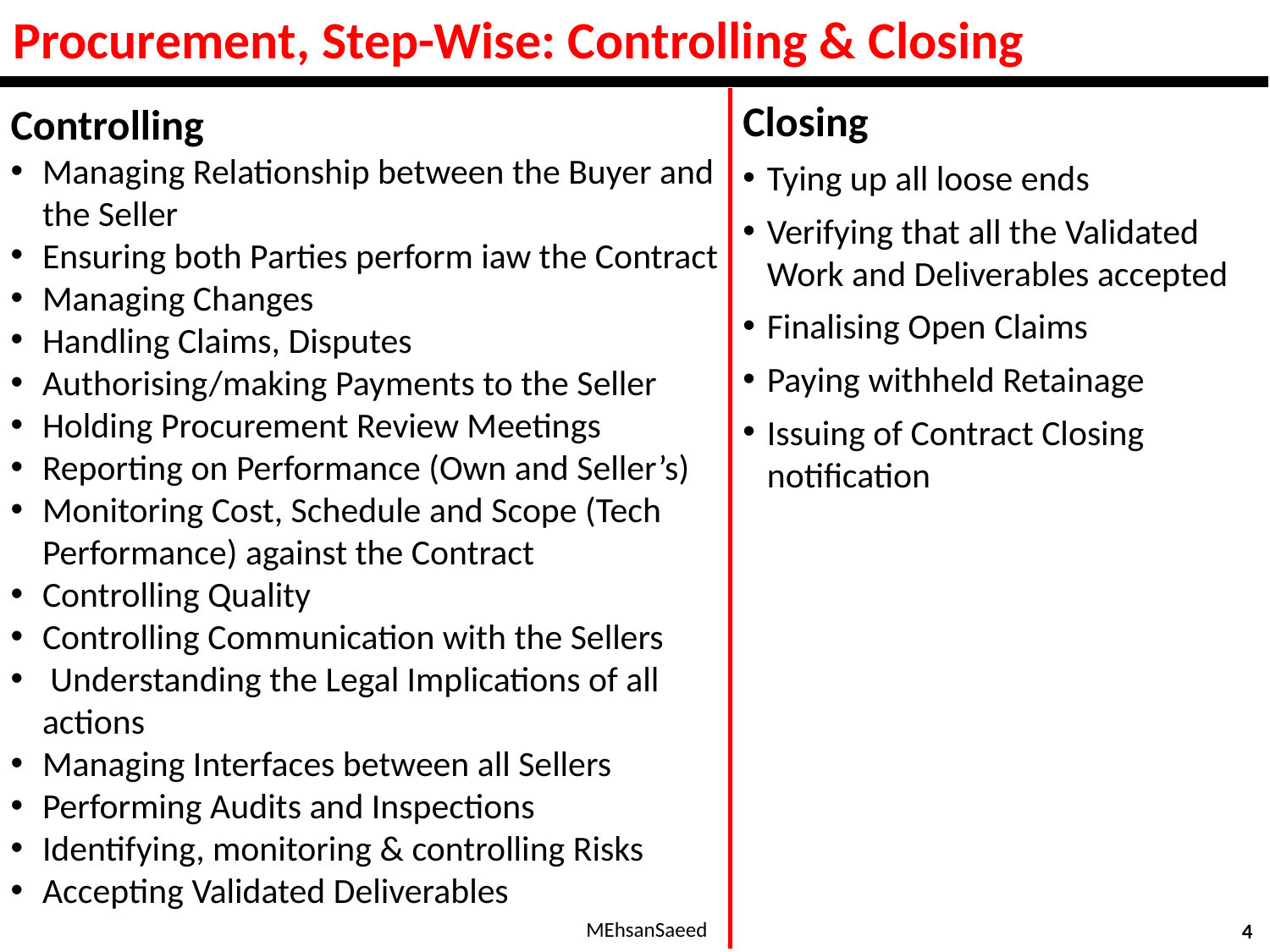

# Procurement, Step-Wise: Controlling & Closing
Closing
Tying up all loose ends
Verifying that all the Validated Work and Deliverables accepted
Finalising Open Claims
Paying withheld Retainage
Issuing of Contract Closing notification
Controlling
Managing Relationship between the Buyer and the Seller
Ensuring both Parties perform iaw the Contract
Managing Changes
Handling Claims, Disputes
Authorising/making Payments to the Seller
Holding Procurement Review Meetings
Reporting on Performance (Own and Seller’s)
Monitoring Cost, Schedule and Scope (Tech Performance) against the Contract
Controlling Quality
Controlling Communication with the Sellers
 Understanding the Legal Implications of all actions
Managing Interfaces between all Sellers
Performing Audits and Inspections
Identifying, monitoring & controlling Risks
Accepting Validated Deliverables
MEhsanSaeed
4